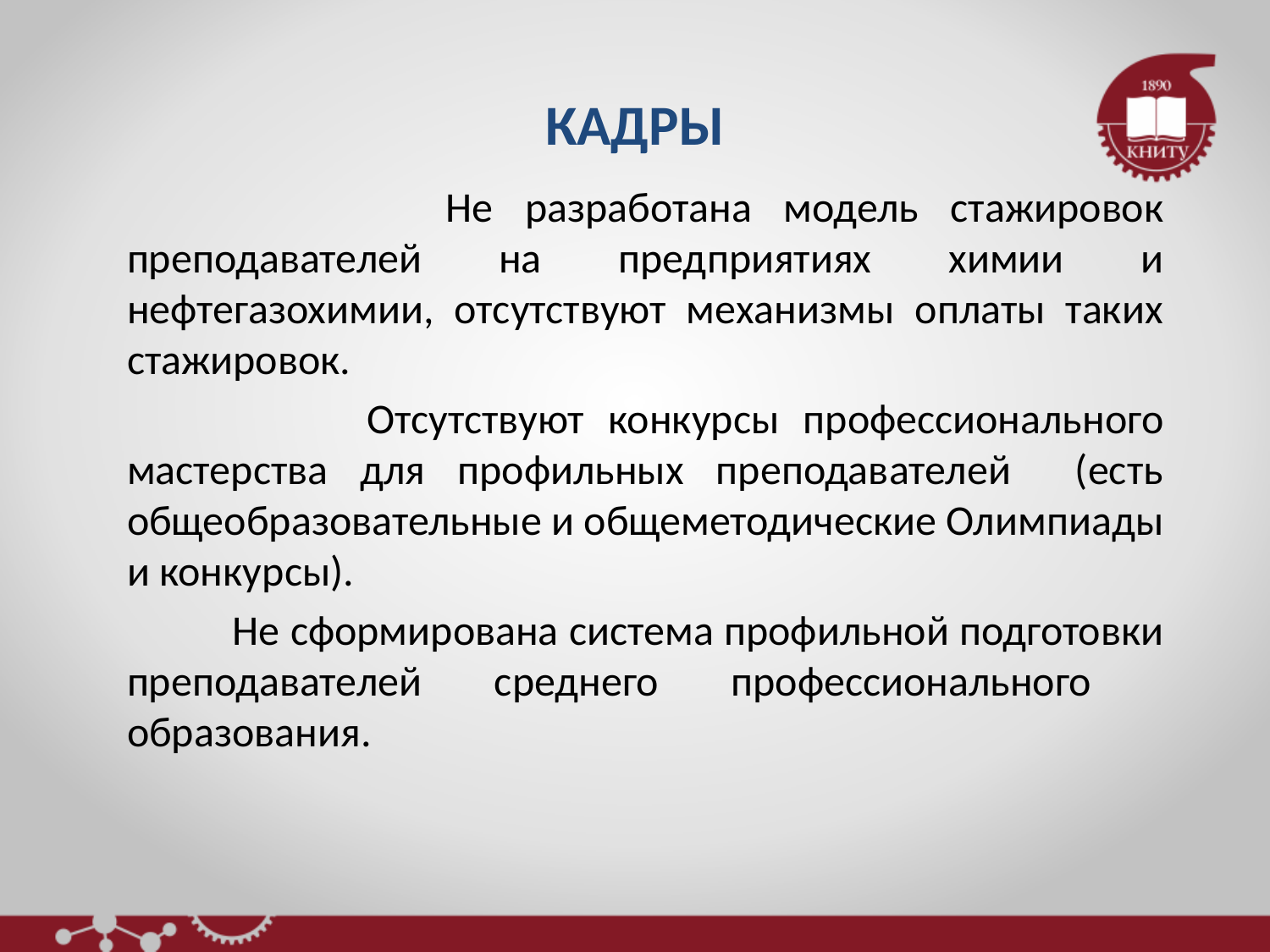

# КАДРЫ
          Не разработана модель стажировок преподавателей на предприятиях химии и нефтегазохимии, отсутствуют механизмы оплаты таких стажировок.
          Отсутствуют конкурсы профессионального мастерства для профильных преподавателей  (есть общеобразовательные и общеметодические Олимпиады и конкурсы).
          Не сформирована система профильной подготовки преподавателей среднего профессионального  образования.